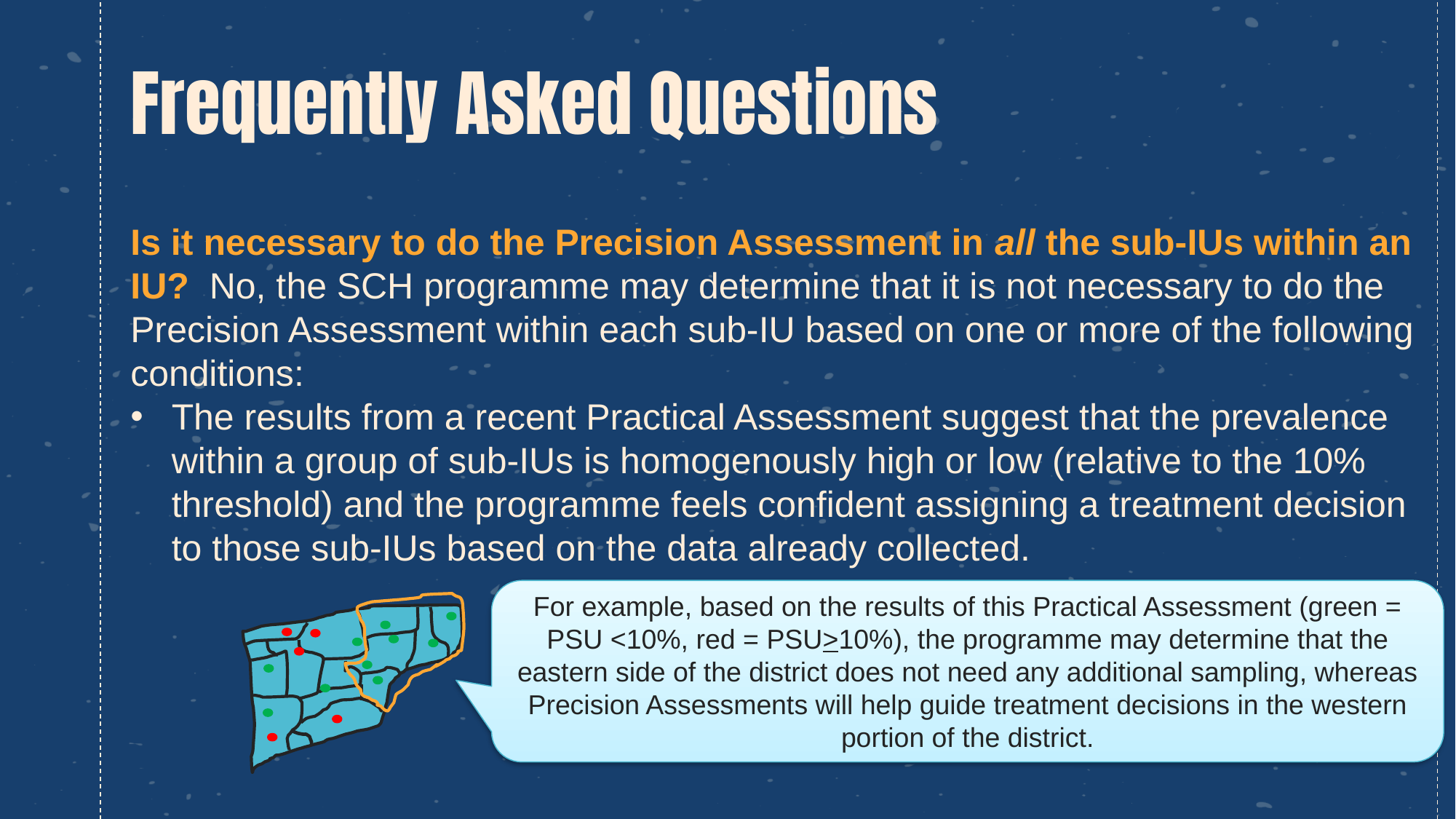

# Frequently Asked Questions
Is it necessary to do the Precision Assessment in all the sub-IUs within an IU?  No, the SCH programme may determine that it is not necessary to do the Precision Assessment within each sub-IU based on one or more of the following conditions:
The results from a recent Practical Assessment suggest that the prevalence within a group of sub-IUs is homogenously high or low (relative to the 10% threshold) and the programme feels confident assigning a treatment decision to those sub-IUs based on the data already collected.

For example, based on the results of this Practical Assessment (green = PSU <10%, red = PSU>10%), the programme may determine that the eastern side of the district does not need any additional sampling, whereas Precision Assessments will help guide treatment decisions in the western portion of the district.